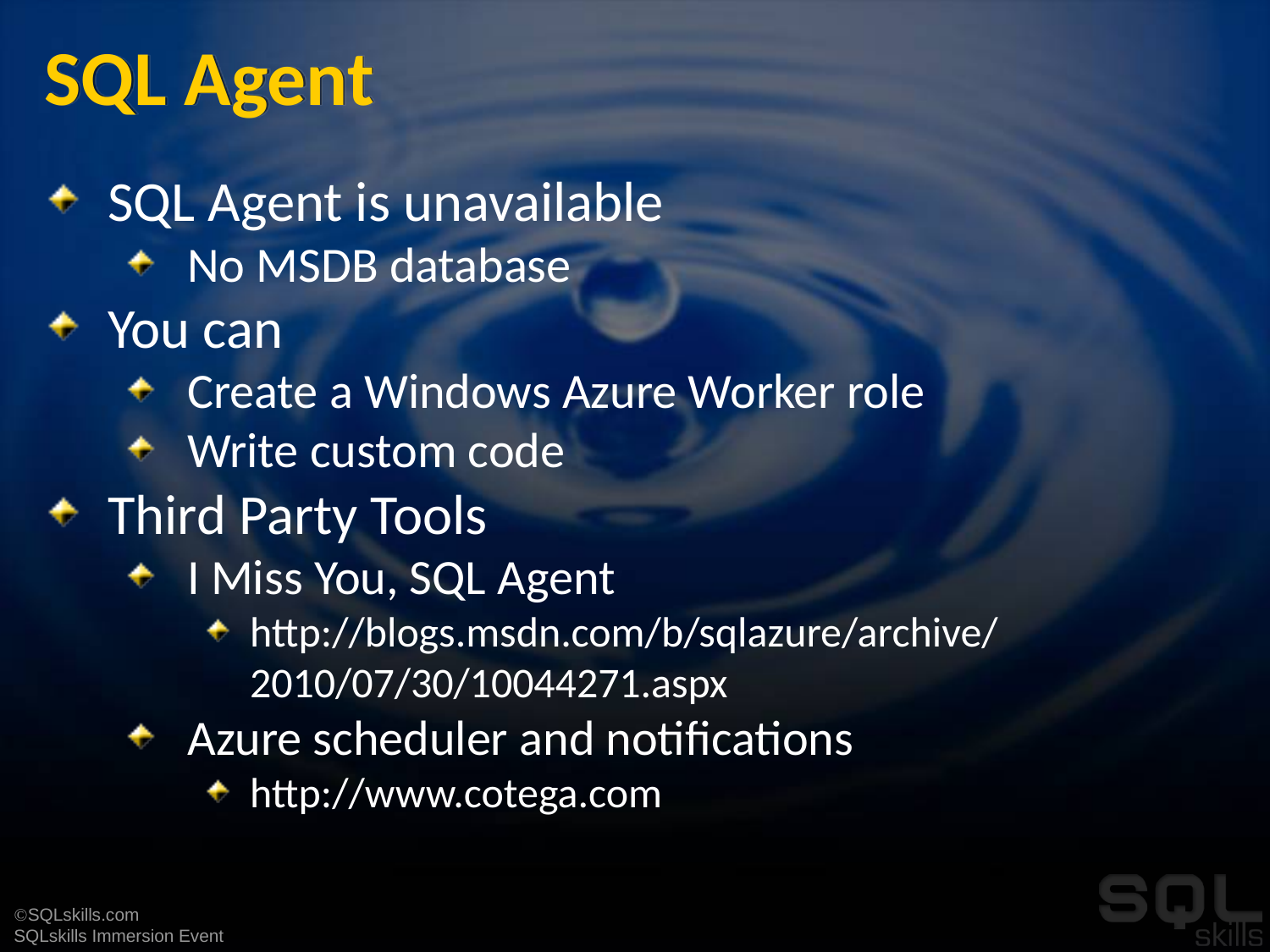

# SQL Agent
SQL Agent is unavailable
No MSDB database
You can
Create a Windows Azure Worker role
Write custom code
Third Party Tools
I Miss You, SQL Agent
http://blogs.msdn.com/b/sqlazure/archive/2010/07/30/10044271.aspx
Azure scheduler and notifications
http://www.cotega.com